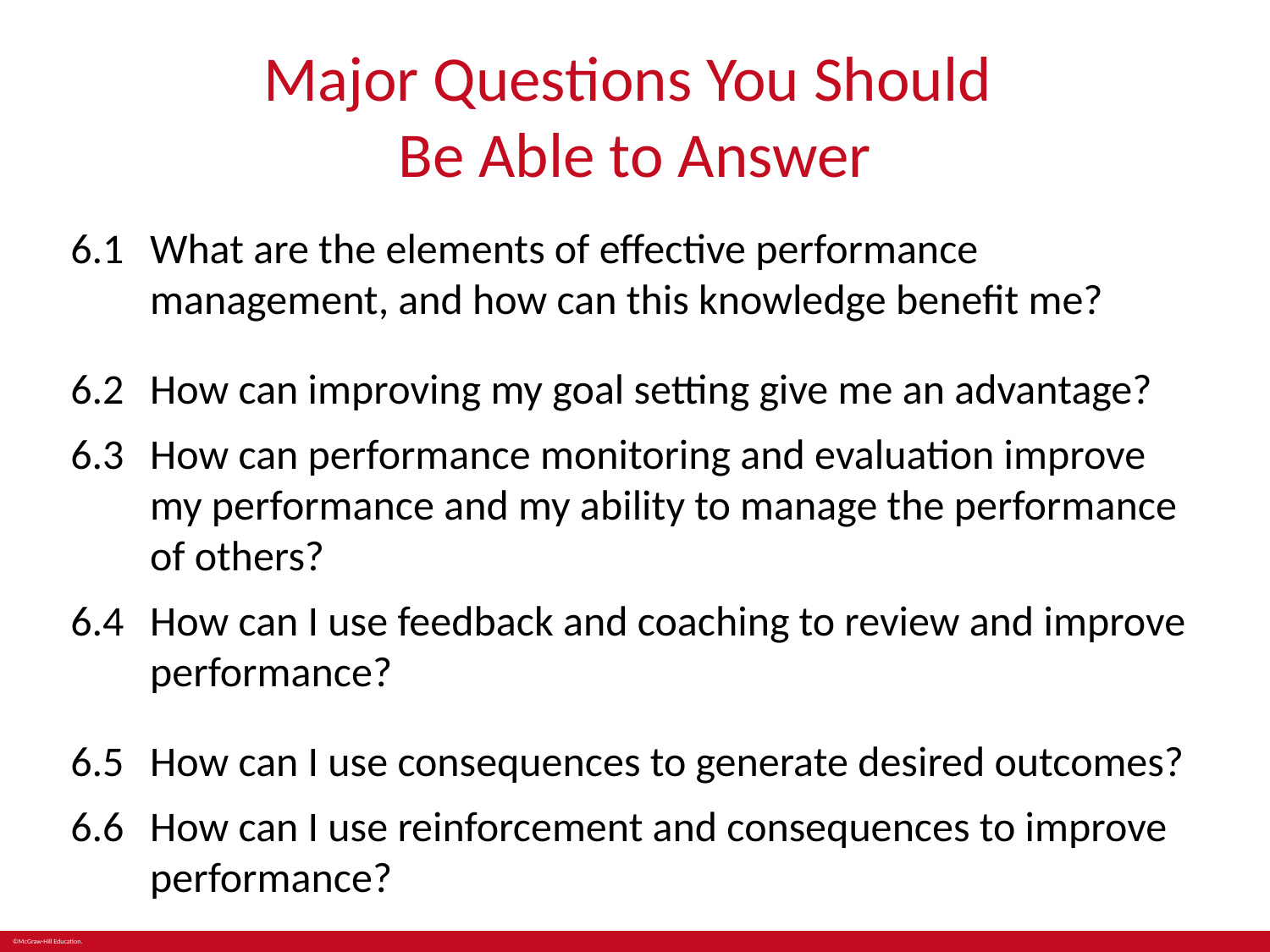

# Major Questions You Should Be Able to Answer
6.1  	What are the elements of effective performance management, and how can this knowledge benefit me?
6.2  	How can improving my goal setting give me an advantage?
6.3  	How can performance monitoring and evaluation improve my performance and my ability to manage the performance of others?
6.4  	How can I use feedback and coaching to review and improve performance?
6.5  	How can I use consequences to generate desired outcomes?
6.6 	How can I use reinforcement and consequences to improve performance?